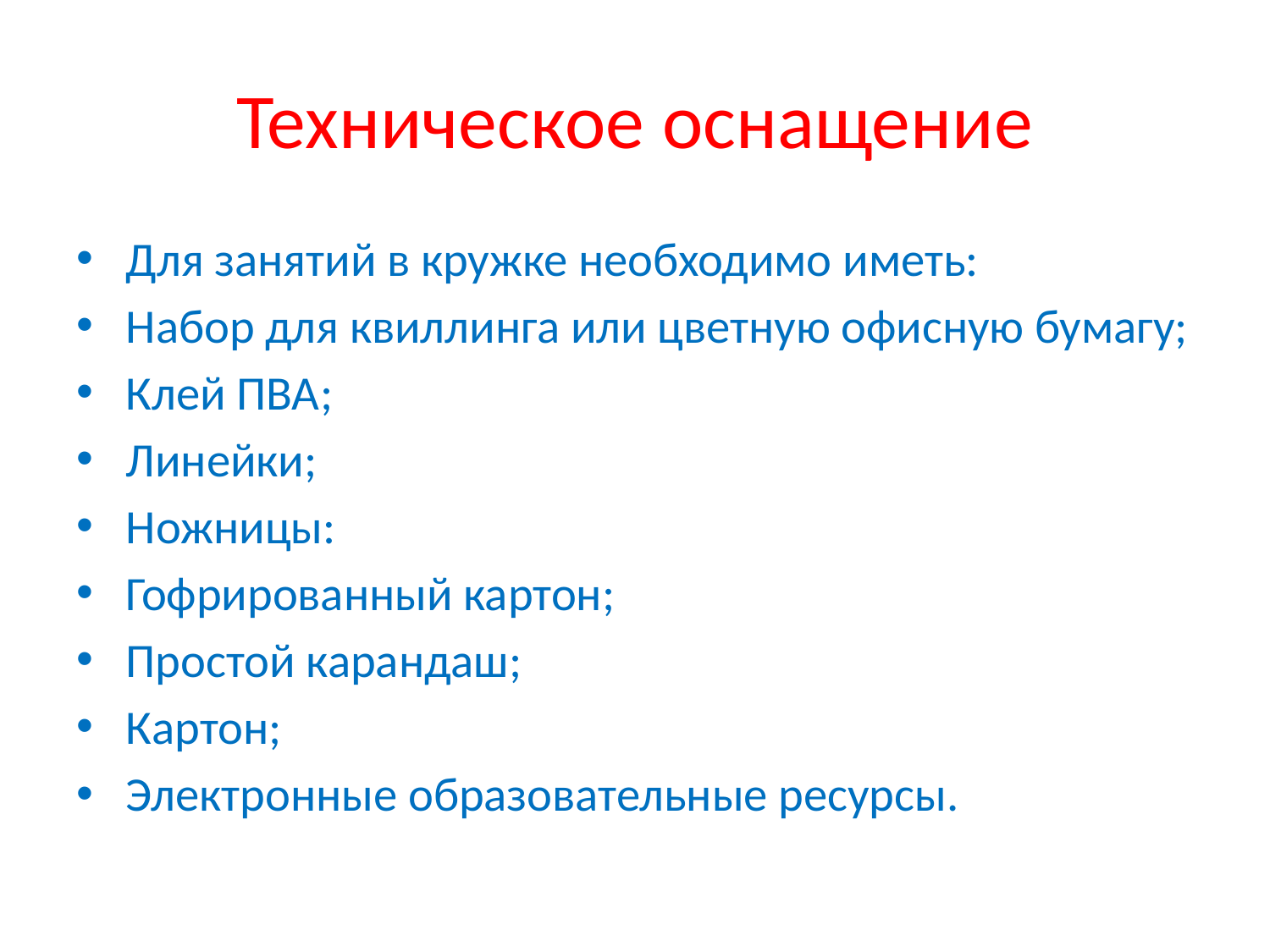

# Техническое оснащение
Для занятий в кружке необходимо иметь:
Набор для квиллинга или цветную офисную бумагу;
Клей ПВА;
Линейки;
Ножницы:
Гофрированный картон;
Простой карандаш;
Картон;
Электронные образовательные ресурсы.